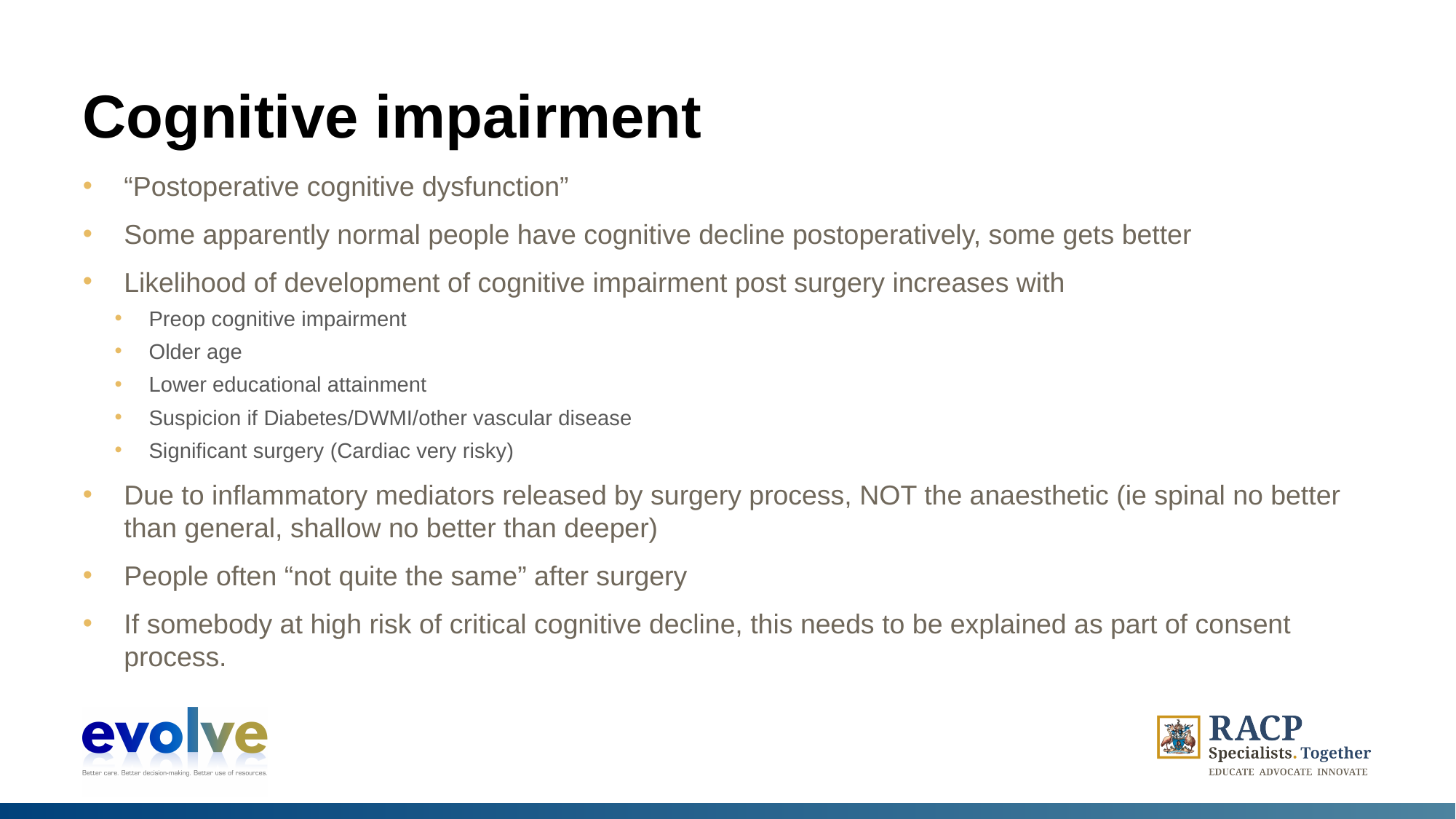

# Cognitive impairment
“Postoperative cognitive dysfunction”
Some apparently normal people have cognitive decline postoperatively, some gets better
Likelihood of development of cognitive impairment post surgery increases with
Preop cognitive impairment
Older age
Lower educational attainment
Suspicion if Diabetes/DWMI/other vascular disease
Significant surgery (Cardiac very risky)
Due to inflammatory mediators released by surgery process, NOT the anaesthetic (ie spinal no better than general, shallow no better than deeper)
People often “not quite the same” after surgery
If somebody at high risk of critical cognitive decline, this needs to be explained as part of consent process.